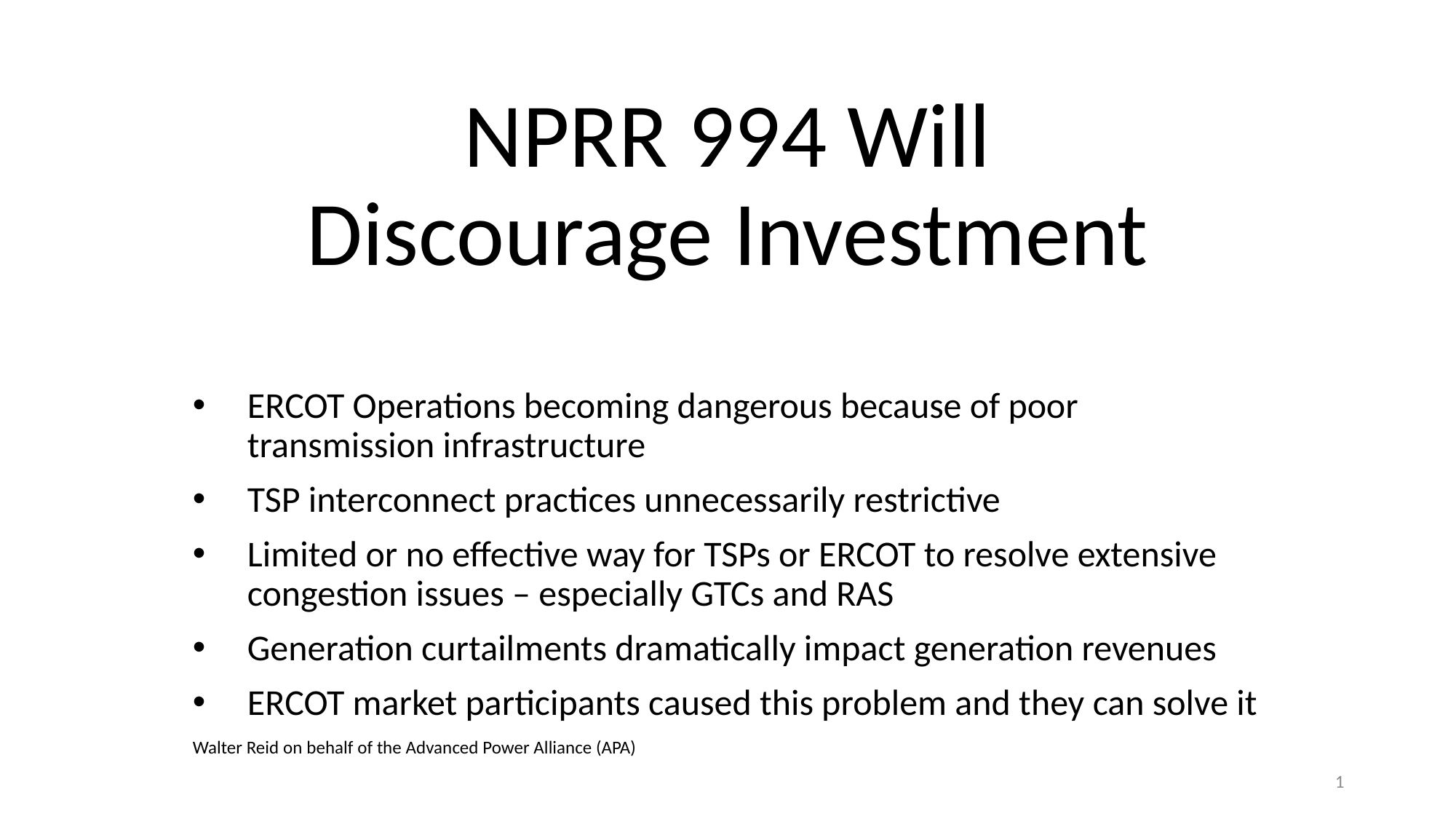

# NPRR 994 Will Discourage Investment
ERCOT Operations becoming dangerous because of poor transmission infrastructure
TSP interconnect practices unnecessarily restrictive
Limited or no effective way for TSPs or ERCOT to resolve extensive congestion issues – especially GTCs and RAS
Generation curtailments dramatically impact generation revenues
ERCOT market participants caused this problem and they can solve it
Walter Reid on behalf of the Advanced Power Alliance (APA)
1